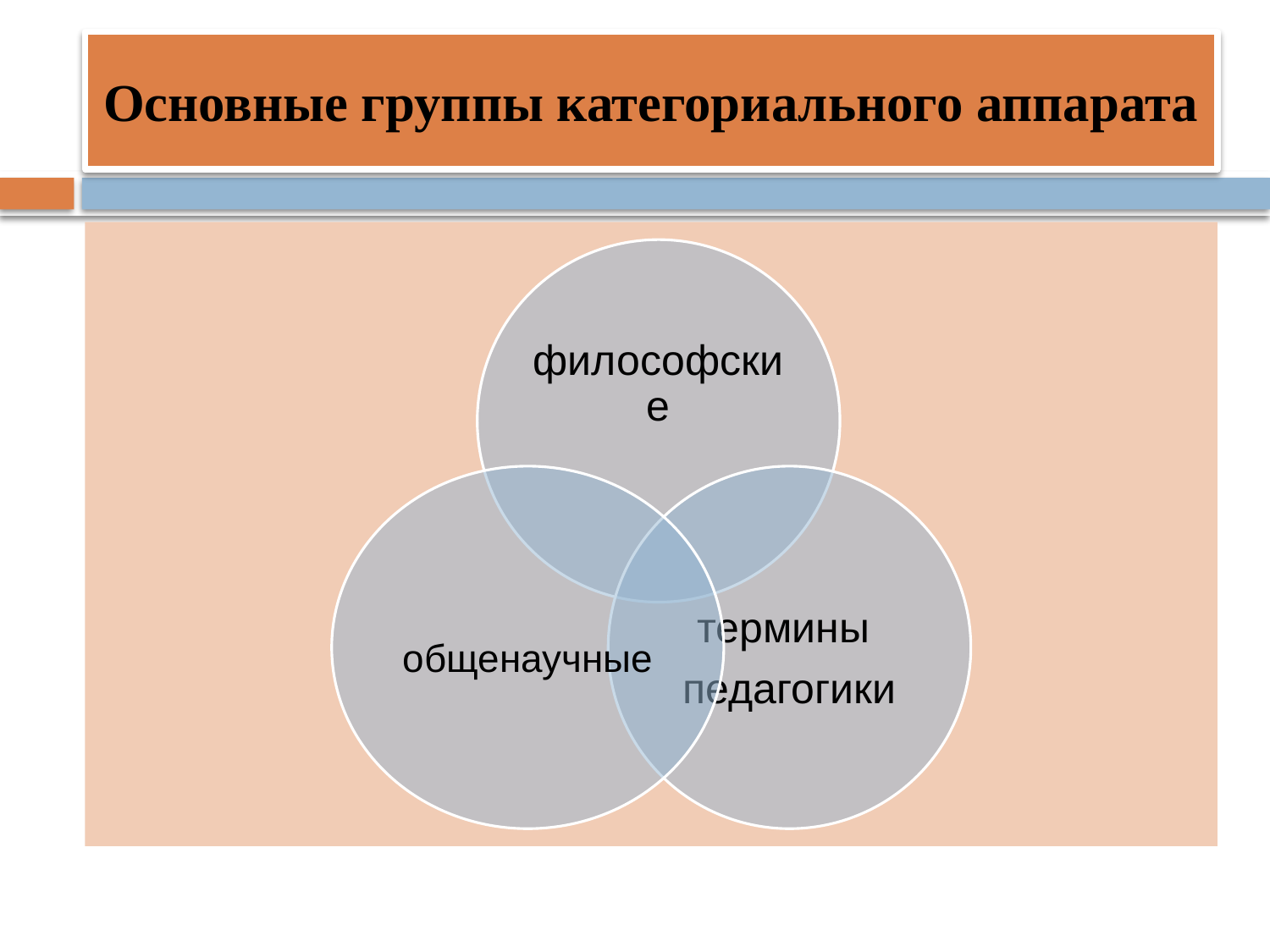

# Основные группы категориального аппарата
философские
термины
педагогики
общенаучные